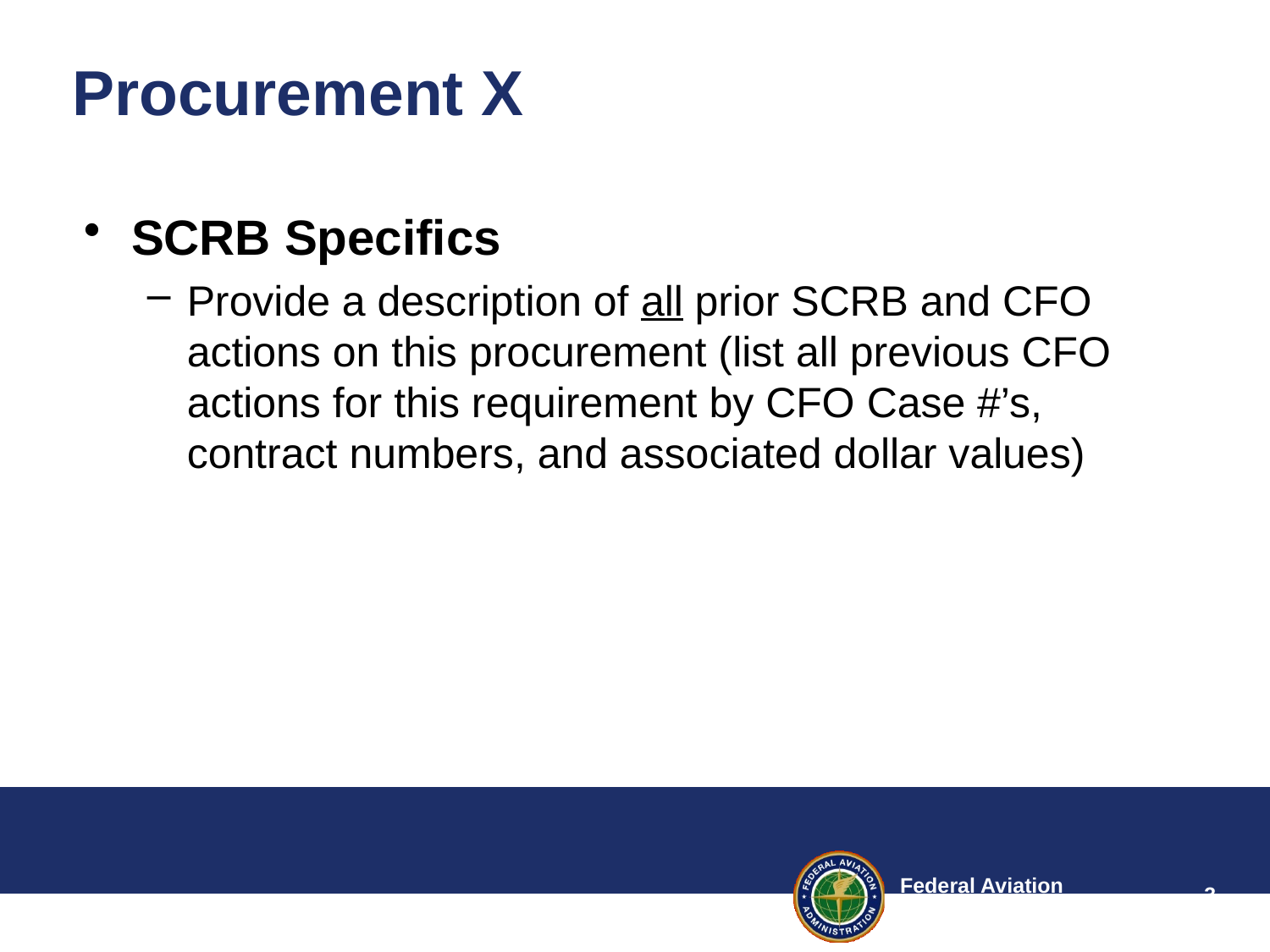

# Procurement X
SCRB Specifics
Provide a description of all prior SCRB and CFO actions on this procurement (list all previous CFO actions for this requirement by CFO Case #’s, contract numbers, and associated dollar values)